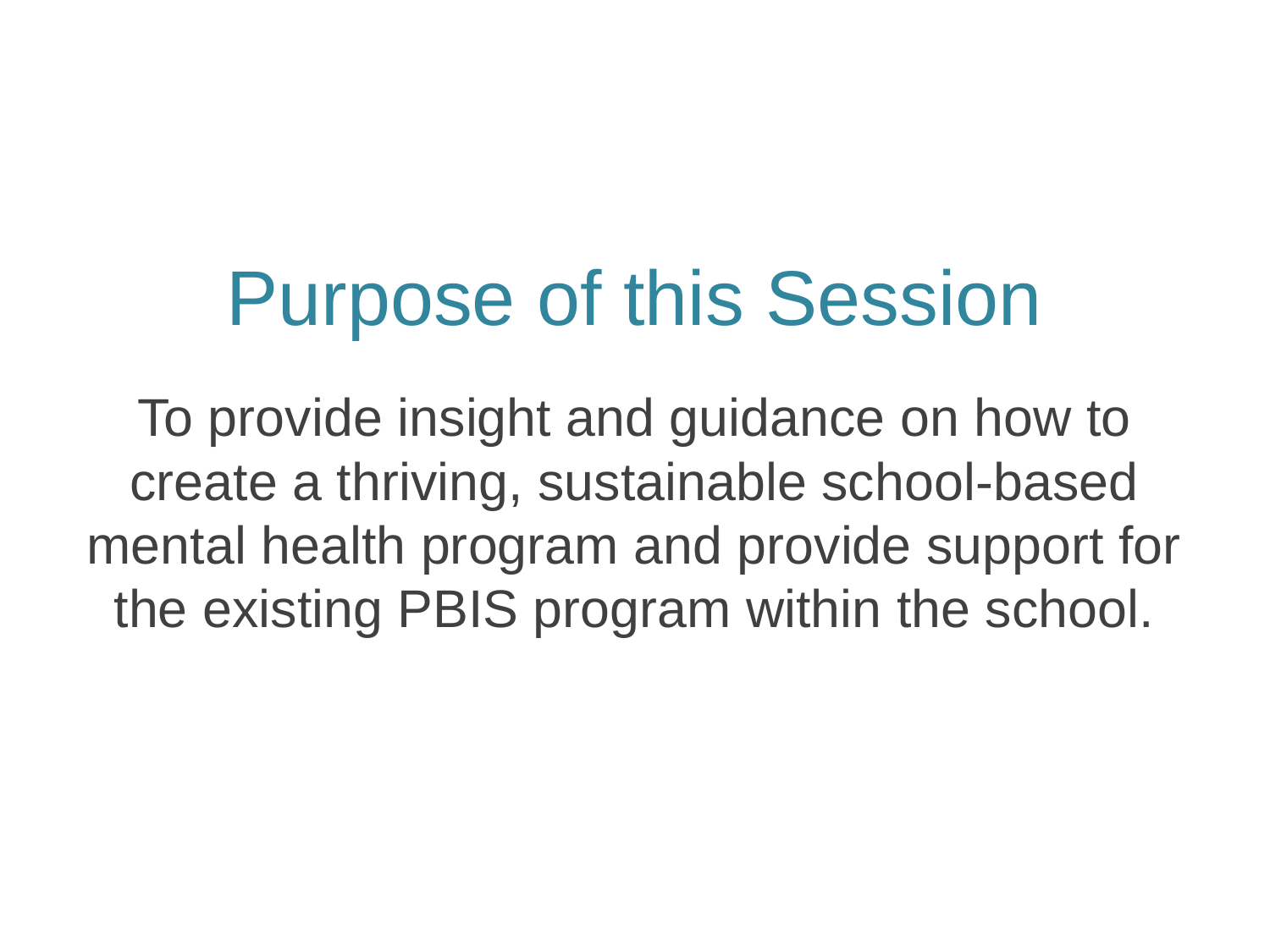

# Purpose of this Session
To provide insight and guidance on how to create a thriving, sustainable school-based mental health program and provide support for the existing PBIS program within the school.